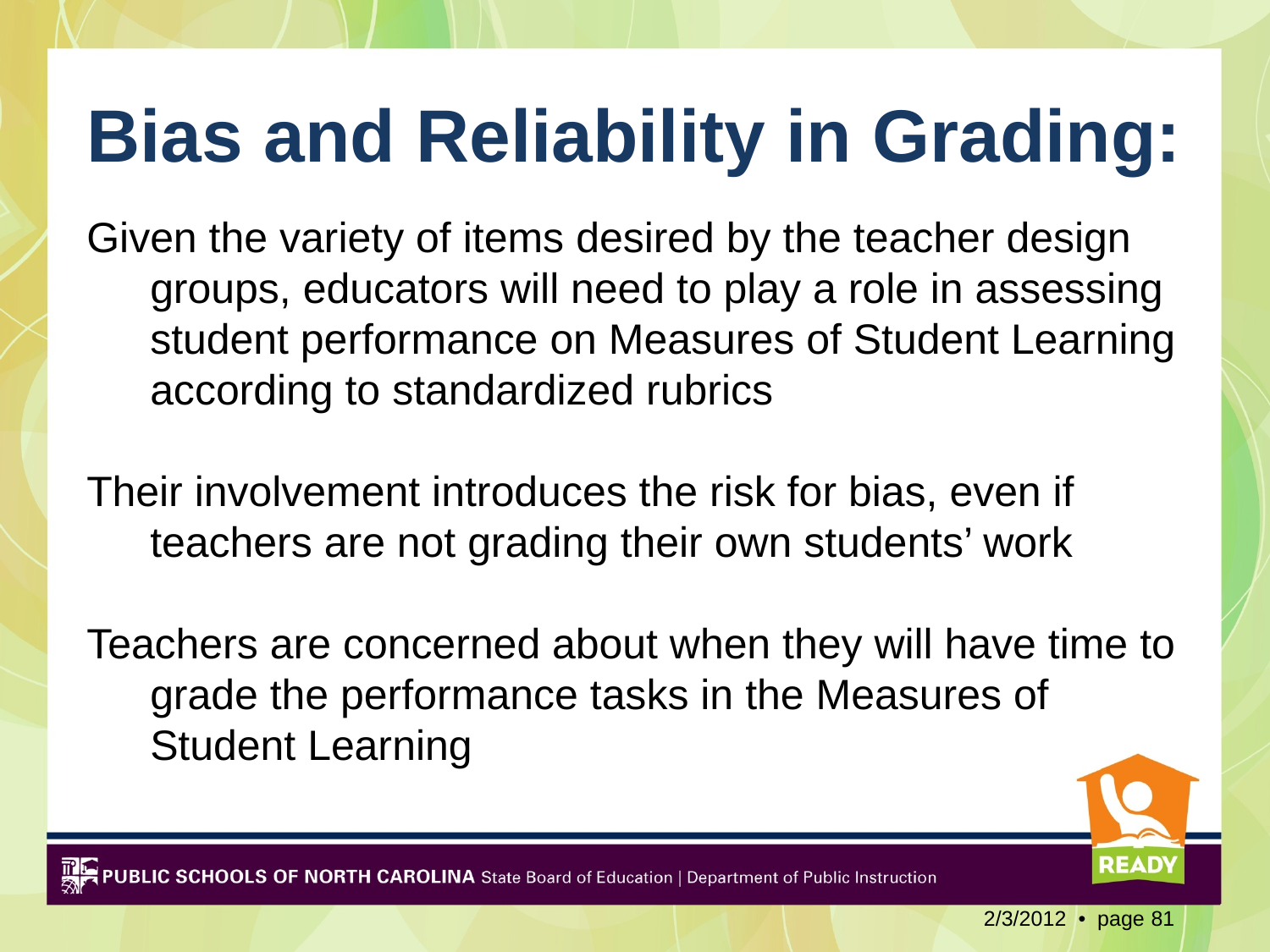

# Bias and Reliability in Grading:
Given the variety of items desired by the teacher design groups, educators will need to play a role in assessing student performance on Measures of Student Learning according to standardized rubrics

Their involvement introduces the risk for bias, even if teachers are not grading their own students’ work

Teachers are concerned about when they will have time to grade the performance tasks in the Measures of Student Learning

2/3/2012  •  page 81